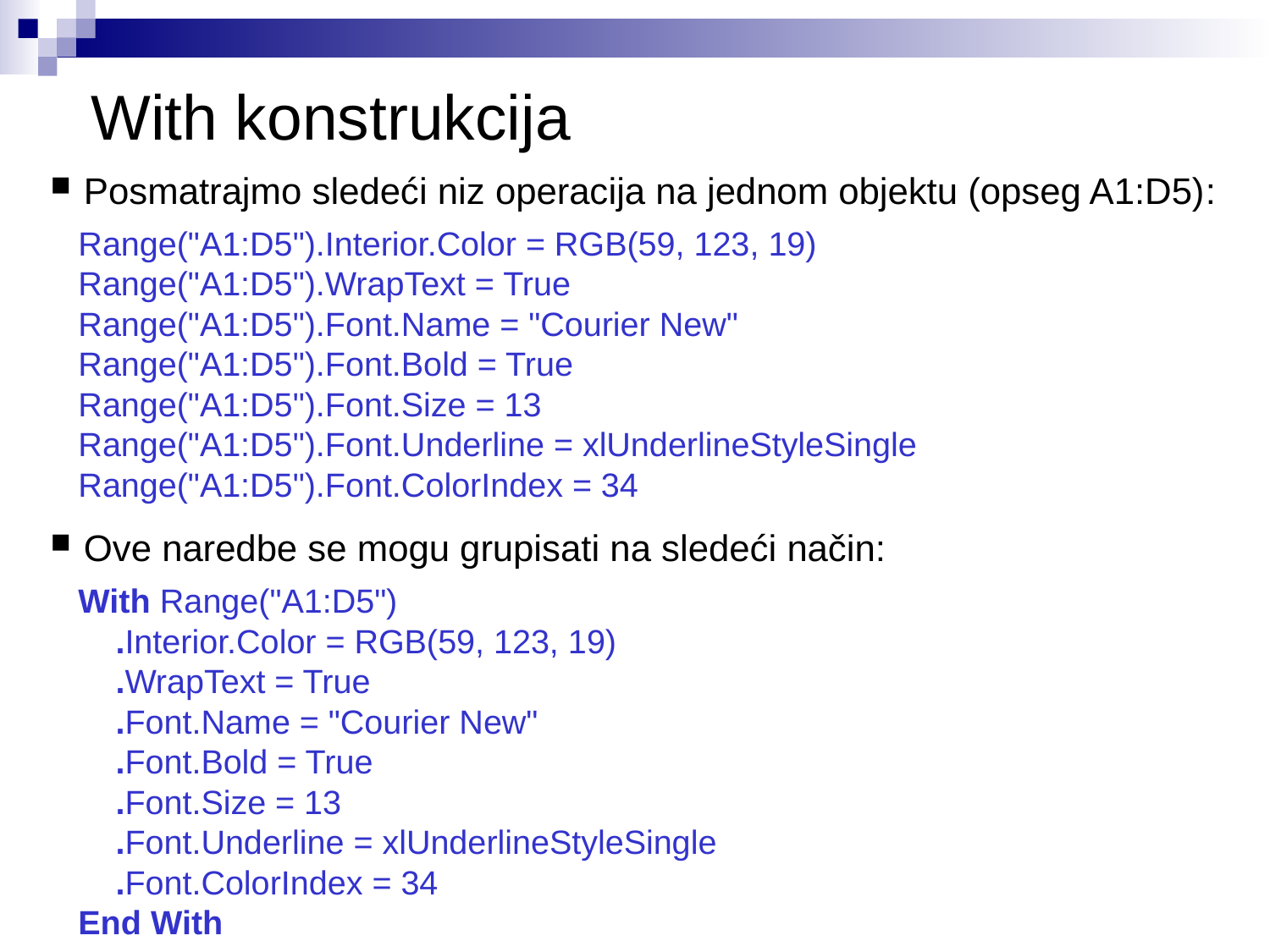

# With konstrukcija
Posmatrajmo sledeći niz operacija na jednom objektu (opseg A1:D5):
   Range("A1:D5").Interior.Color = RGB(59, 123, 19)
   Range("A1:D5").WrapText = True
   Range("A1:D5").Font.Name = "Courier New"
   Range("A1:D5").Font.Bold = True
   Range("A1:D5").Font.Size = 13
   Range("A1:D5").Font.Underline = xlUnderlineStyleSingle
   Range("A1:D5").Font.ColorIndex = 34
Ove naredbe se mogu grupisati na sledeći način:
   With Range("A1:D5")
       .Interior.Color = RGB(59, 123, 19)
       .WrapText = True
       .Font.Name = "Courier New"
       .Font.Bold = True
       .Font.Size = 13
       .Font.Underline = xlUnderlineStyleSingle
       .Font.ColorIndex = 34
   End With